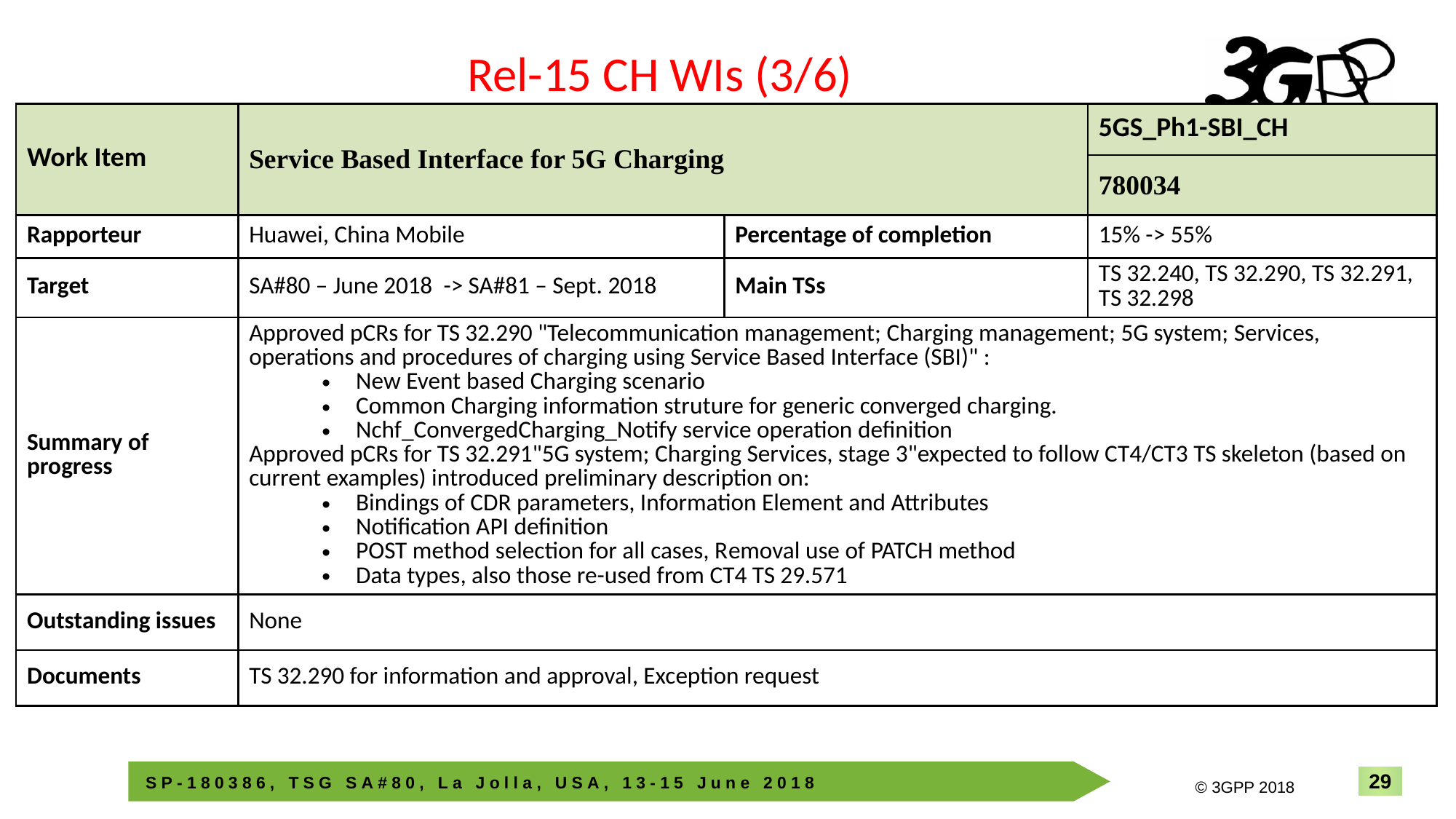

Rel-15 CH WIs (3/6)
| Work Item | Service Based Interface for 5G Charging |  | 5GS\_Ph1-SBI\_CH |
| --- | --- | --- | --- |
|  |  |  | 780034 |
| Rapporteur | Huawei, China Mobile | Percentage of completion | 15% -> 55% |
| Target | SA#80 – June 2018 -> SA#81 – Sept. 2018 | Main TSs | TS 32.240, TS 32.290, TS 32.291, TS 32.298 |
| Summary of progress | Approved pCRs for TS 32.290 "Telecommunication management; Charging management; 5G system; Services, operations and procedures of charging using Service Based Interface (SBI)" : New Event based Charging scenario Common Charging information struture for generic converged charging. Nchf\_ConvergedCharging\_Notify service operation definition Approved pCRs for TS 32.291"5G system; Charging Services, stage 3"expected to follow CT4/CT3 TS skeleton (based on current examples) introduced preliminary description on: Bindings of CDR parameters, Information Element and Attributes Notification API definition POST method selection for all cases, Removal use of PATCH method Data types, also those re-used from CT4 TS 29.571 |  |  |
| Outstanding issues | None |  |  |
| Documents | TS 32.290 for information and approval, Exception request |  |  |